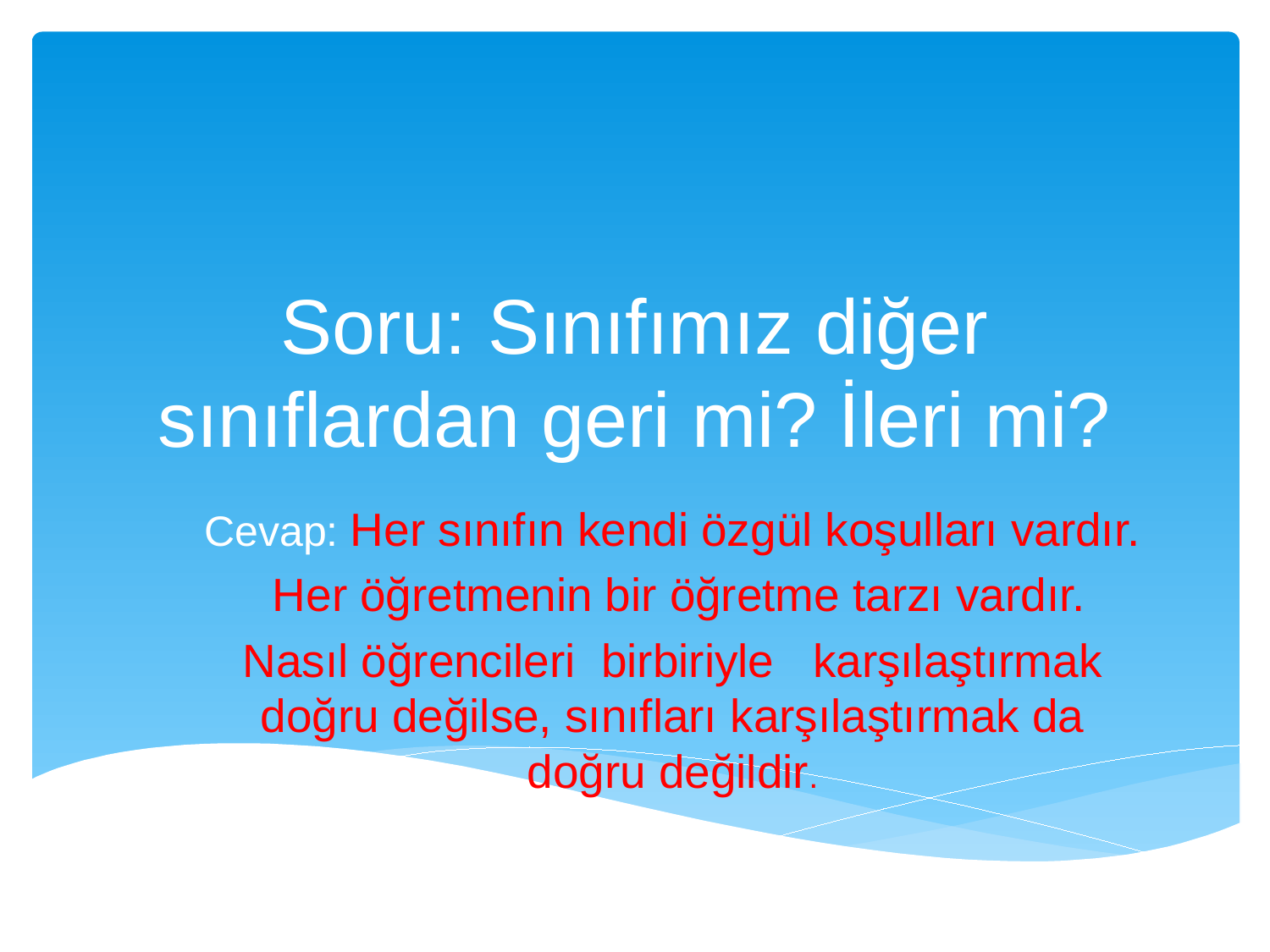

# Soru: Sınıfımız diğer sınıflardan geri mi? İleri mi?
Cevap: Her sınıfın kendi özgül koşulları vardır.
 Her öğretmenin bir öğretme tarzı vardır.
Nasıl öğrencileri  birbiriyle   karşılaştırmak doğru değilse, sınıfları karşılaştırmak da doğru değildir.